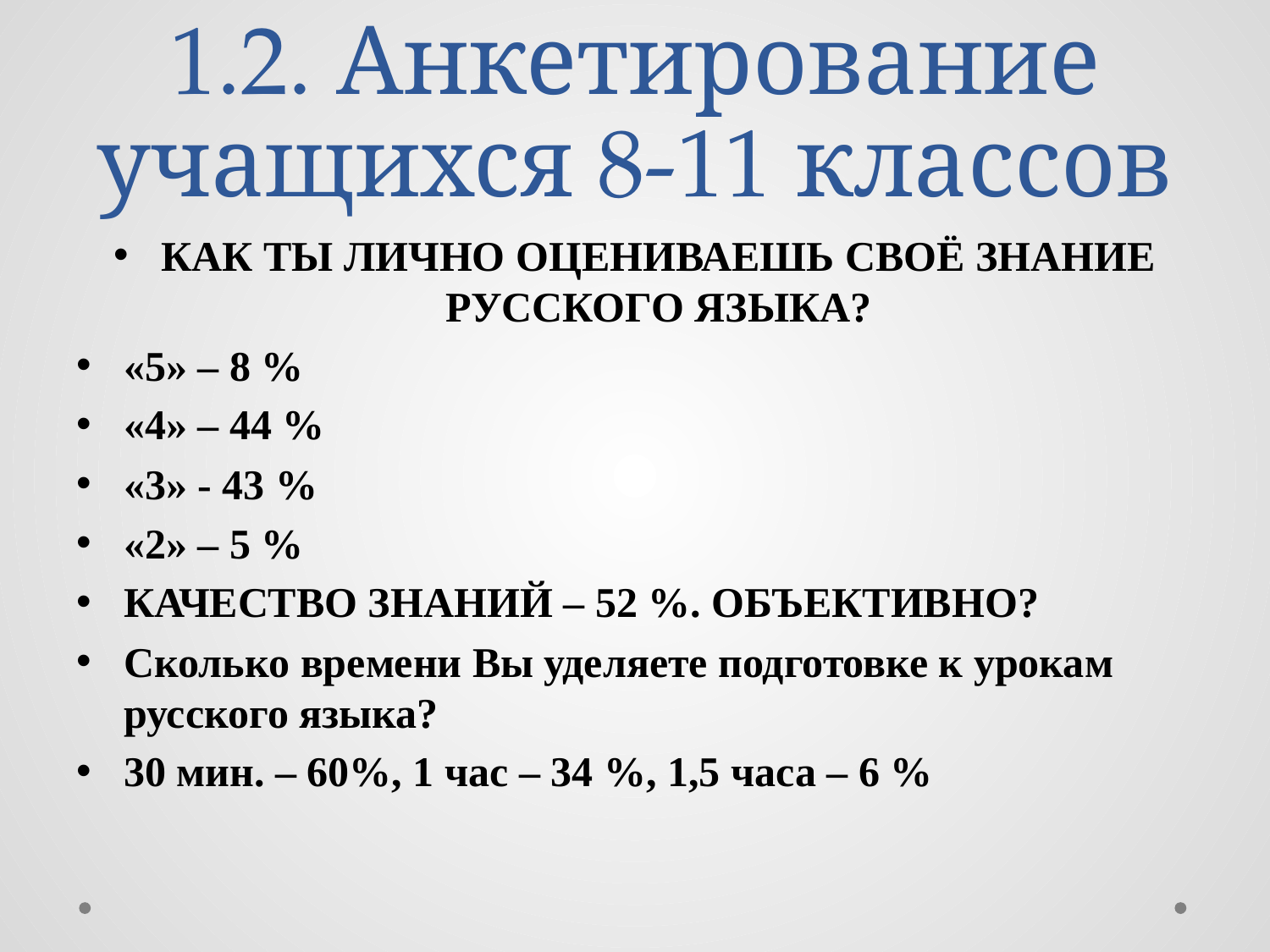

# 1.2. Анкетирование учащихся 8-11 классов
КАК ТЫ ЛИЧНО ОЦЕНИВАЕШЬ СВОЁ ЗНАНИЕ РУССКОГО ЯЗЫКА?
«5» – 8 %
«4» – 44 %
«3» - 43 %
«2» – 5 %
КАЧЕСТВО ЗНАНИЙ – 52 %. ОБЪЕКТИВНО?
Сколько времени Вы уделяете подготовке к урокам русского языка?
30 мин. – 60%, 1 час – 34 %, 1,5 часа – 6 %